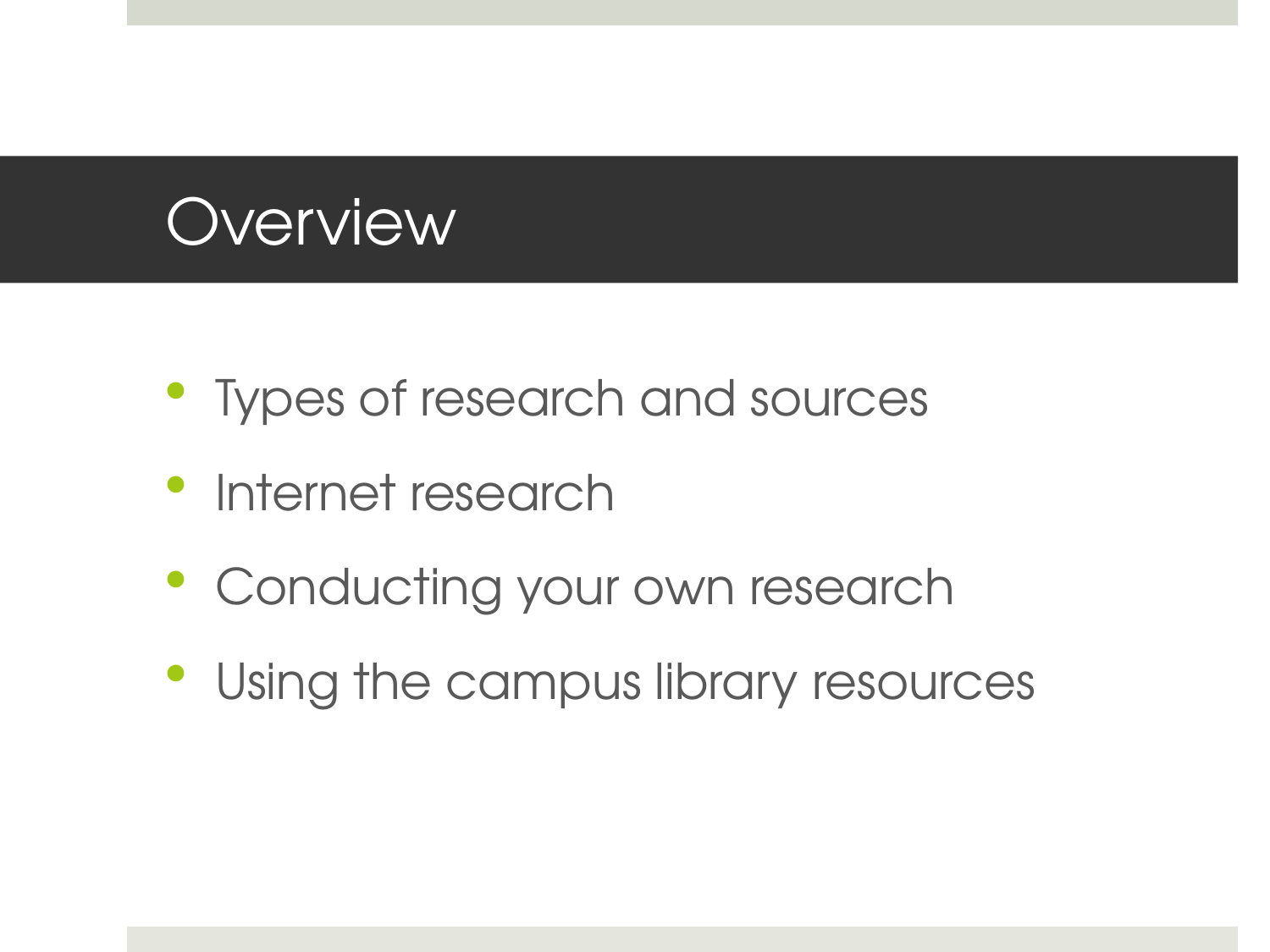

# Overview
Types of research and sources
Internet research
Conducting your own research
Using the campus library resources